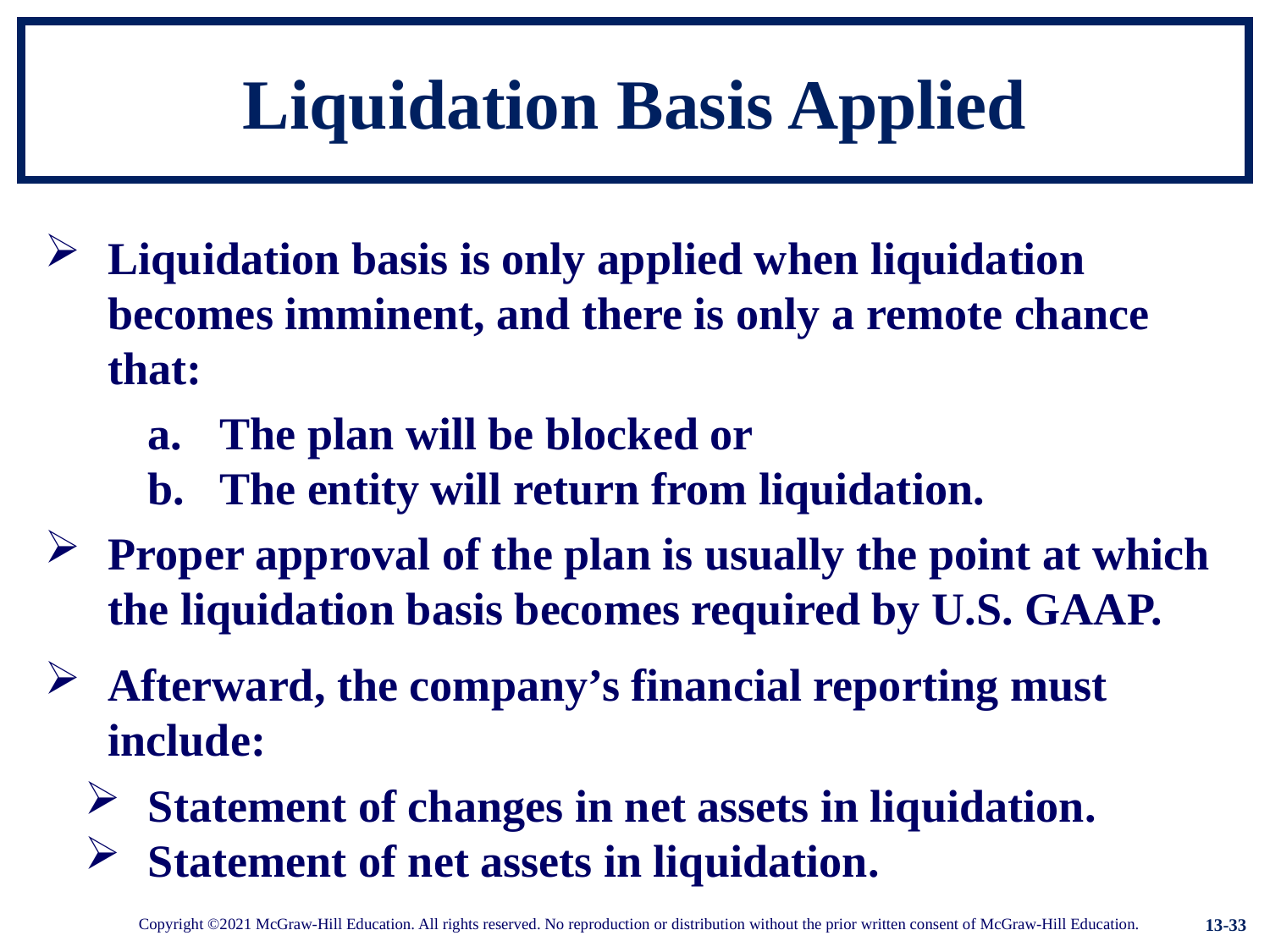

# Liquidation Basis Applied
Liquidation basis is only applied when liquidation becomes imminent, and there is only a remote chance that:
The plan will be blocked or
The entity will return from liquidation.
Proper approval of the plan is usually the point at which the liquidation basis becomes required by U.S. GAAP.
Afterward, the company’s financial reporting must include:
Statement of changes in net assets in liquidation.
Statement of net assets in liquidation.

13-33
Copyright ©2021 McGraw-Hill Education. All rights reserved. No reproduction or distribution without the prior written consent of McGraw-Hill Education.